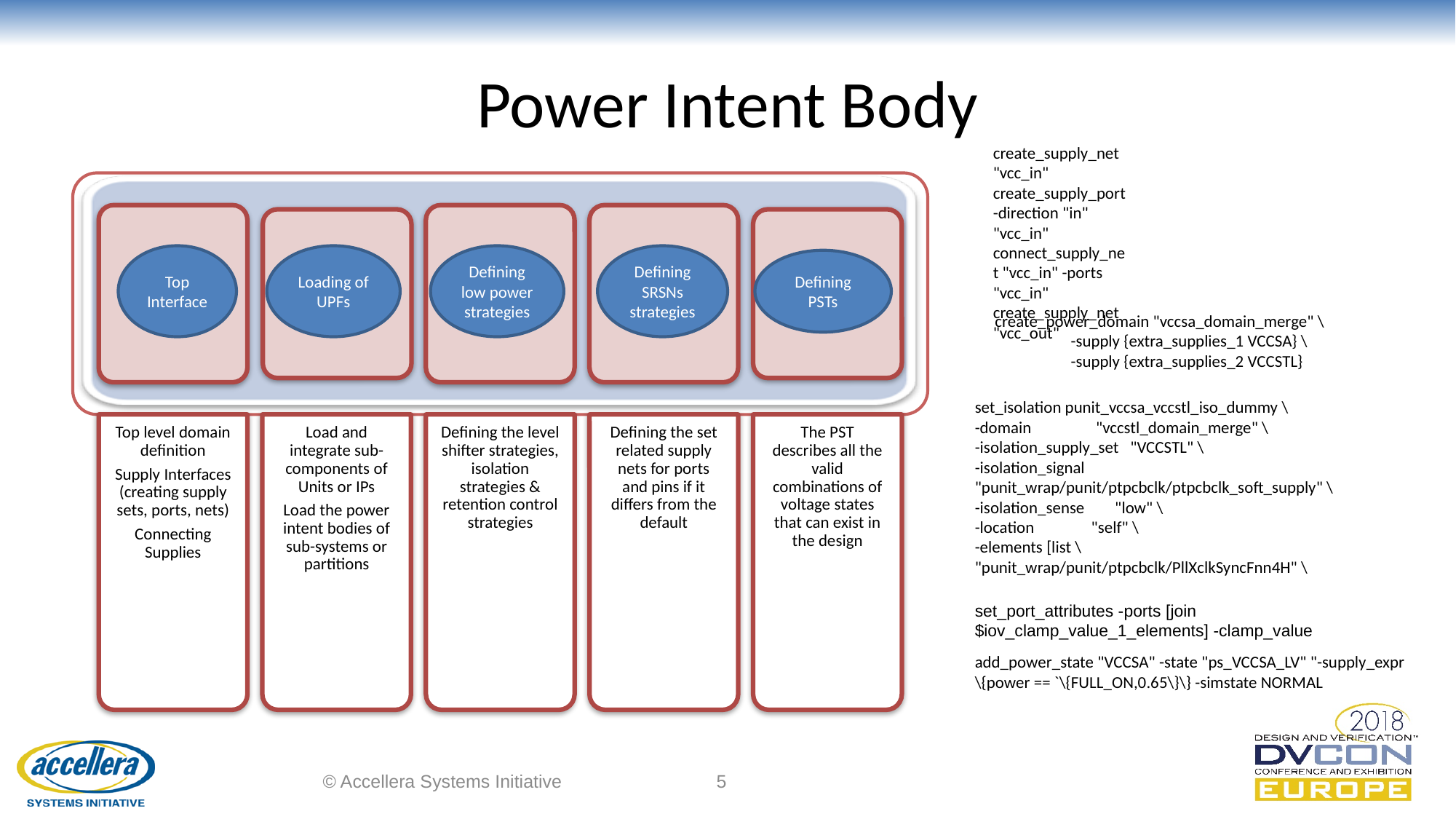

# Power Intent Body
create_supply_net  "vcc_in" create_supply_port  -direction "in" "vcc_in"
connect_supply_net "vcc_in" -ports "vcc_in" create_supply_net  "vcc_out"
Top level domain definition
Supply Interfaces (creating supply sets, ports, nets)
Connecting Supplies

Load and integrate sub-components of Units or IPs
Load the power intent bodies of sub-systems or partitions
Defining the level shifter strategies, isolation strategies & retention control strategies
Defining the set related supply nets for ports and pins if it differs from the default
The PST describes all the valid combinations of voltage states that can exist in the design
Top Interface
Loading of UPFs
Defining low power strategies
Defining SRSNs strategies
Defining PSTs
create_power_domain "vccsa_domain_merge" \
-supply {extra_supplies_1 VCCSA} \
-supply {extra_supplies_2 VCCSTL}
set_isolation punit_vccsa_vccstl_iso_dummy \
-domain                 "vccstl_domain_merge" \
-isolation_supply_set   "VCCSTL" \
-isolation_signal       "punit_wrap/punit/ptpcbclk/ptpcbclk_soft_supply" \
-isolation_sense        "low" \
-location               "self" \
-elements [list \ "punit_wrap/punit/ptpcbclk/PllXclkSyncFnn4H" \
set_port_attributes -ports [join $iov_clamp_value_1_elements] -clamp_value
add_power_state "VCCSA" -state "ps_VCCSA_LV" "-supply_expr \{power == `\{FULL_ON,0.65\}\} -simstate NORMAL
© Accellera Systems Initiative
5